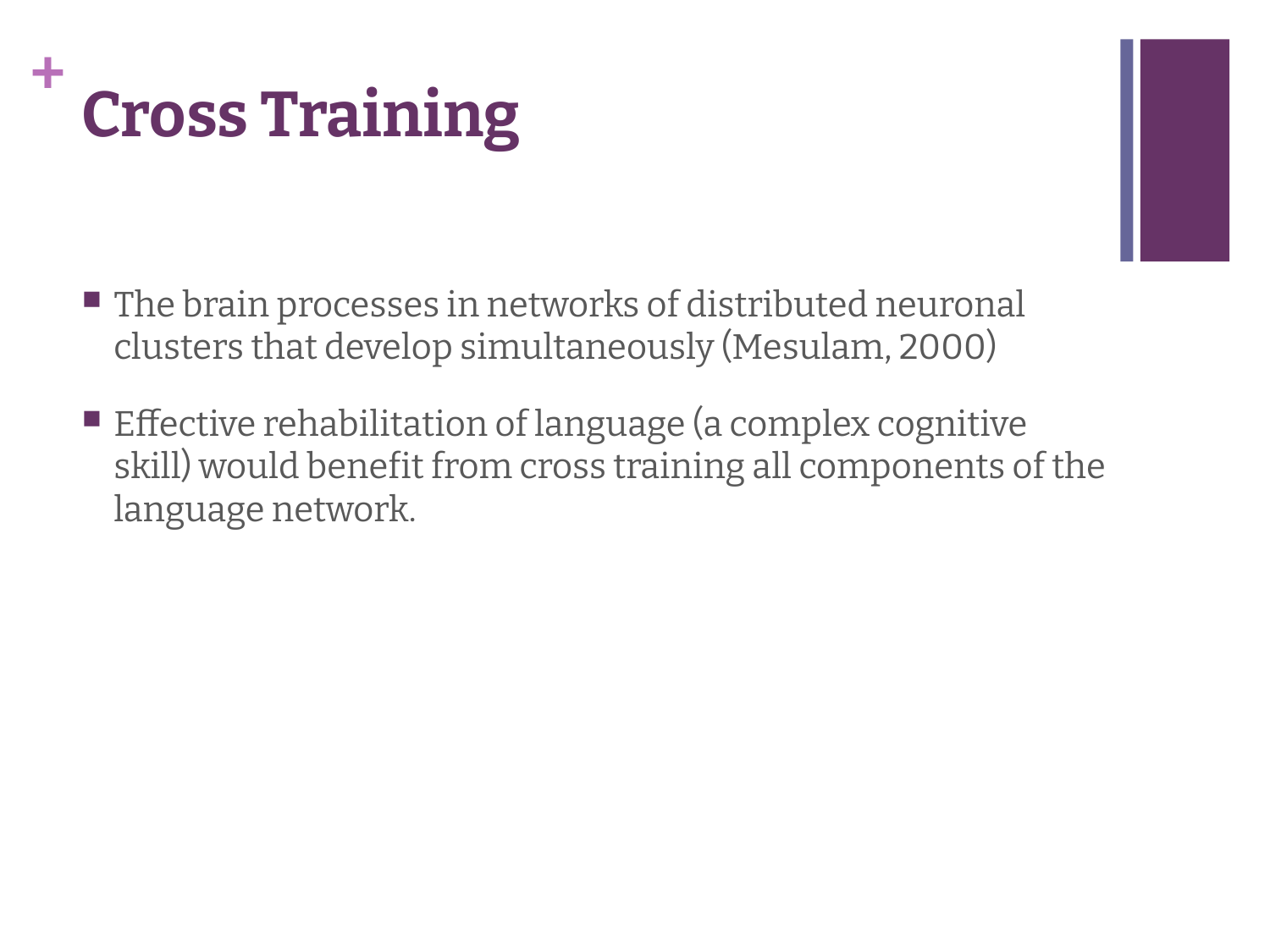

# Cross Training
The brain processes in networks of distributed neuronal clusters that develop simultaneously (Mesulam, 2000)
Effective rehabilitation of language (a complex cognitive skill) would benefit from cross training all components of the language network.